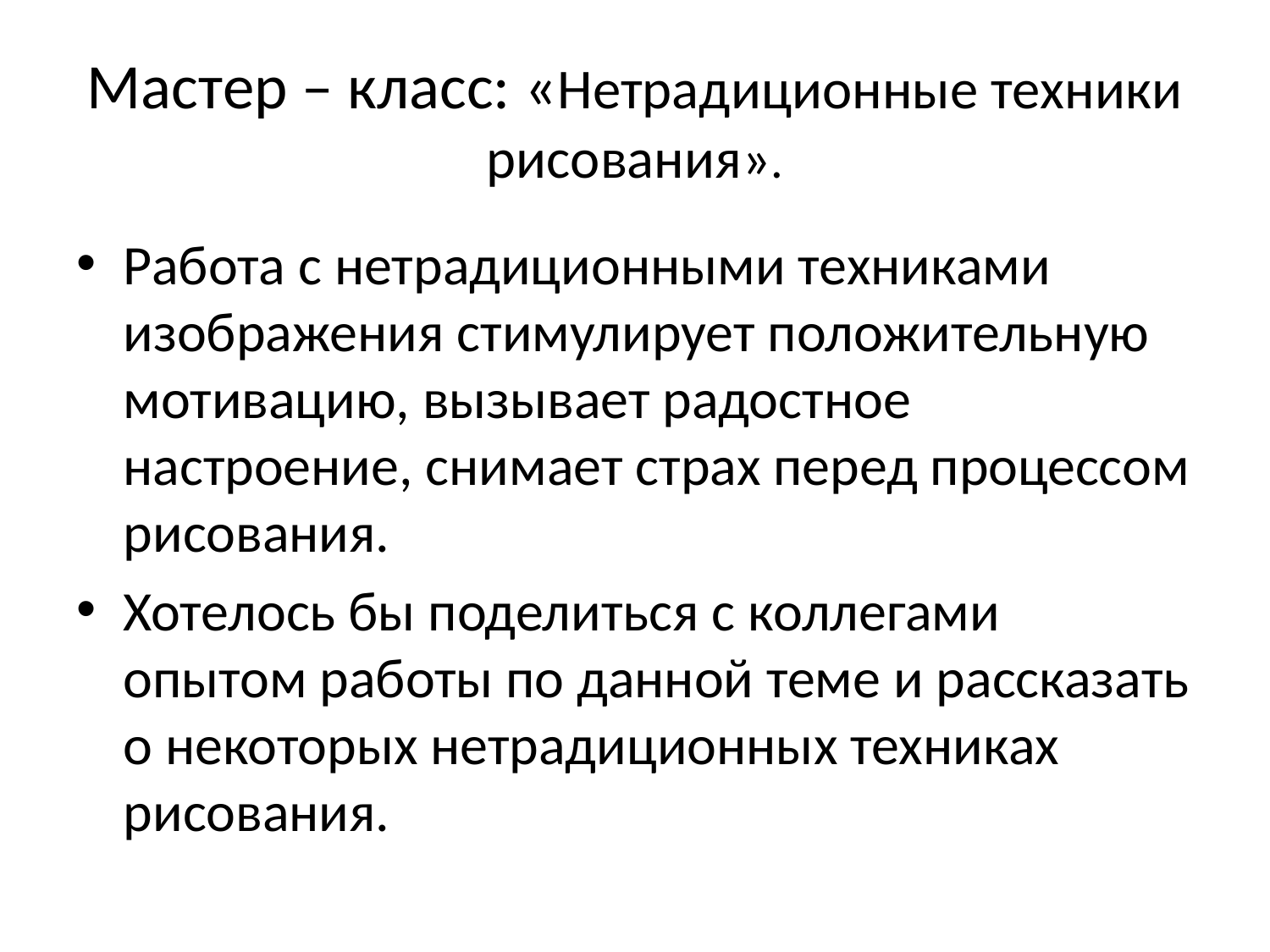

# Мастер – класс: «Нетрадиционные техники рисования».
Работа с нетрадиционными техниками  изображения стимулирует положительную мотивацию, вызывает радостное настроение, снимает страх перед процессом рисования.
Хотелось бы поделиться с коллегами опытом работы по данной теме и рассказать о некоторых нетрадиционных техниках рисования.